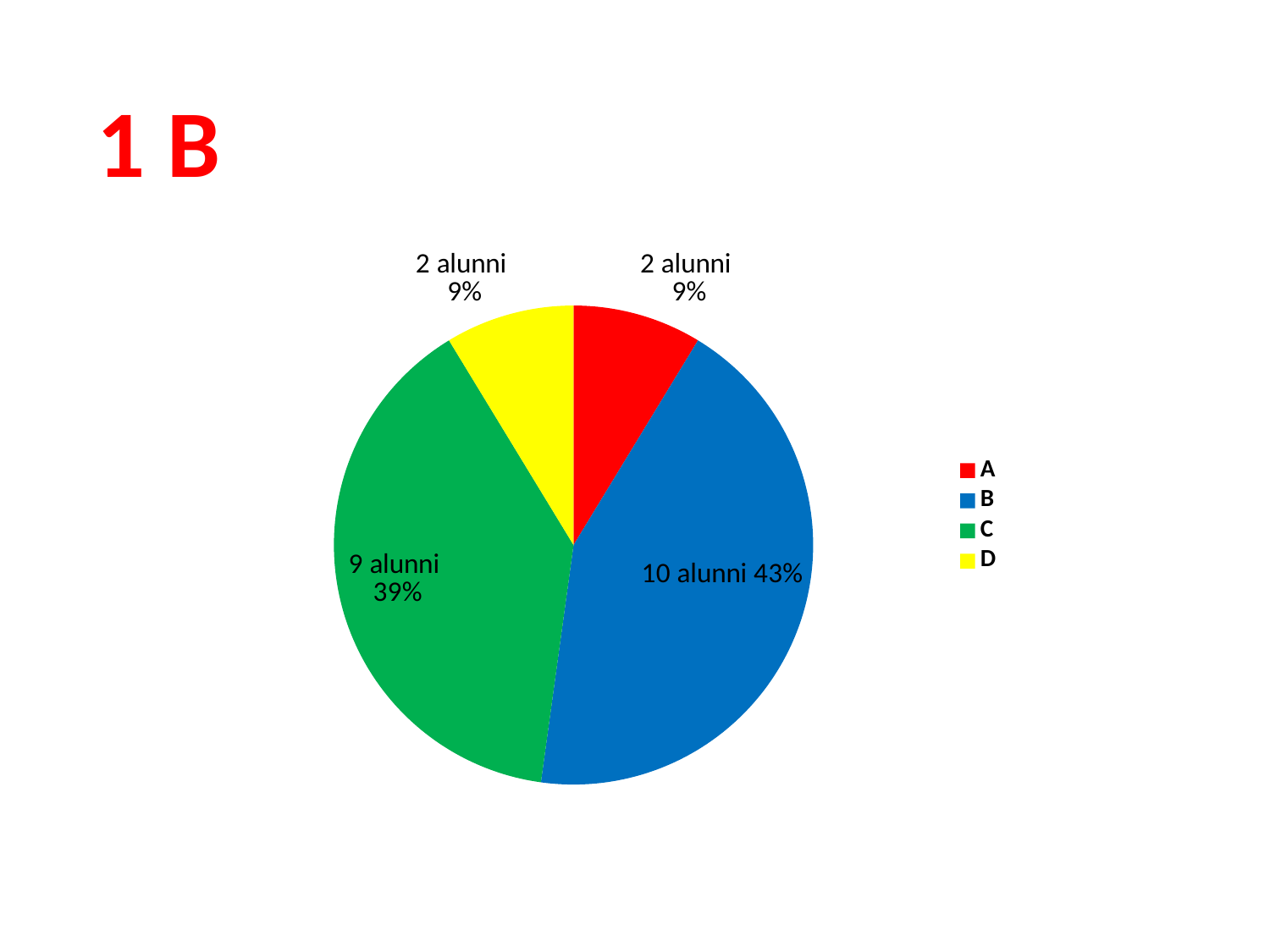

1 B

### Chart

| Category |  |
|---|---|
| A | 2.0 |
| B | 10.0 |
| C | 9.0 |
| D | 2.0 |

### Chart

| Category |
|---|